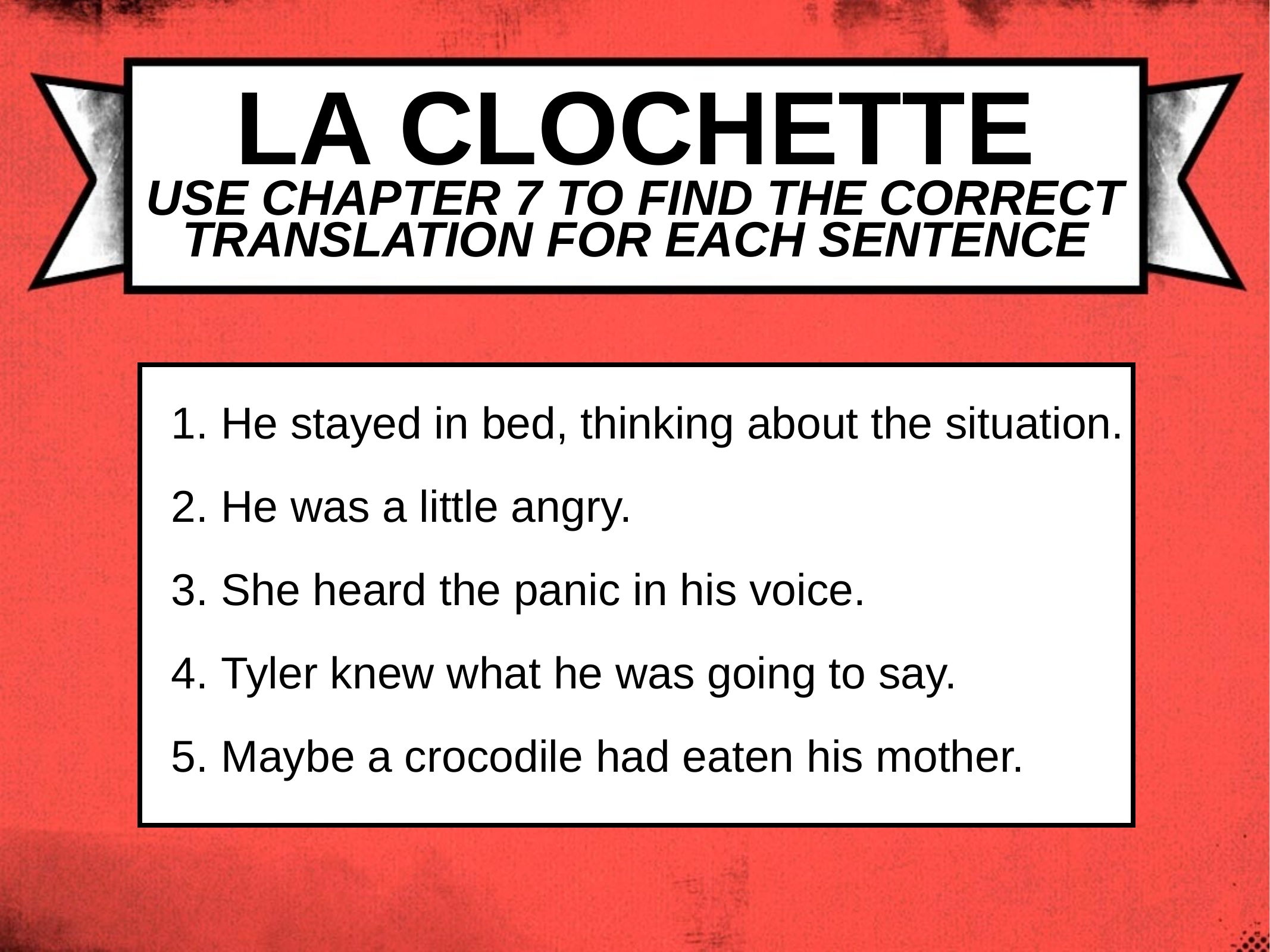

# LA CLOCHETTE Use chapter 7 to find the correct translation for each sentence
He stayed in bed, thinking about the situation.
He was a little angry.
She heard the panic in his voice.
Tyler knew what he was going to say.
Maybe a crocodile had eaten his mother.